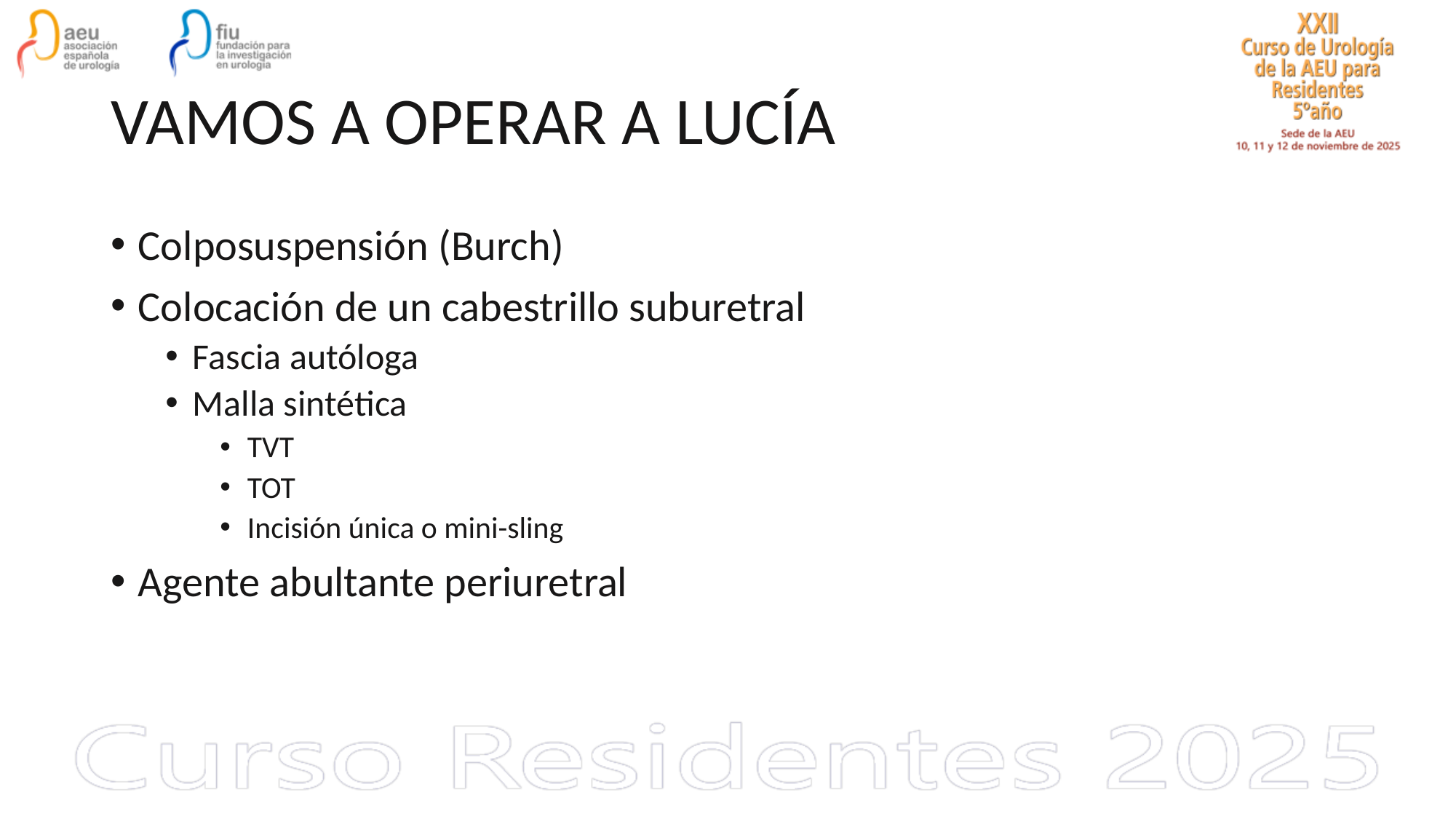

# VAMOS A OPERAR A LUCÍA
Colposuspensión (Burch)
Colocación de un cabestrillo suburetral
Fascia autóloga
Malla sintética
TVT
TOT
Incisión única o mini-sling
Agente abultante periuretral